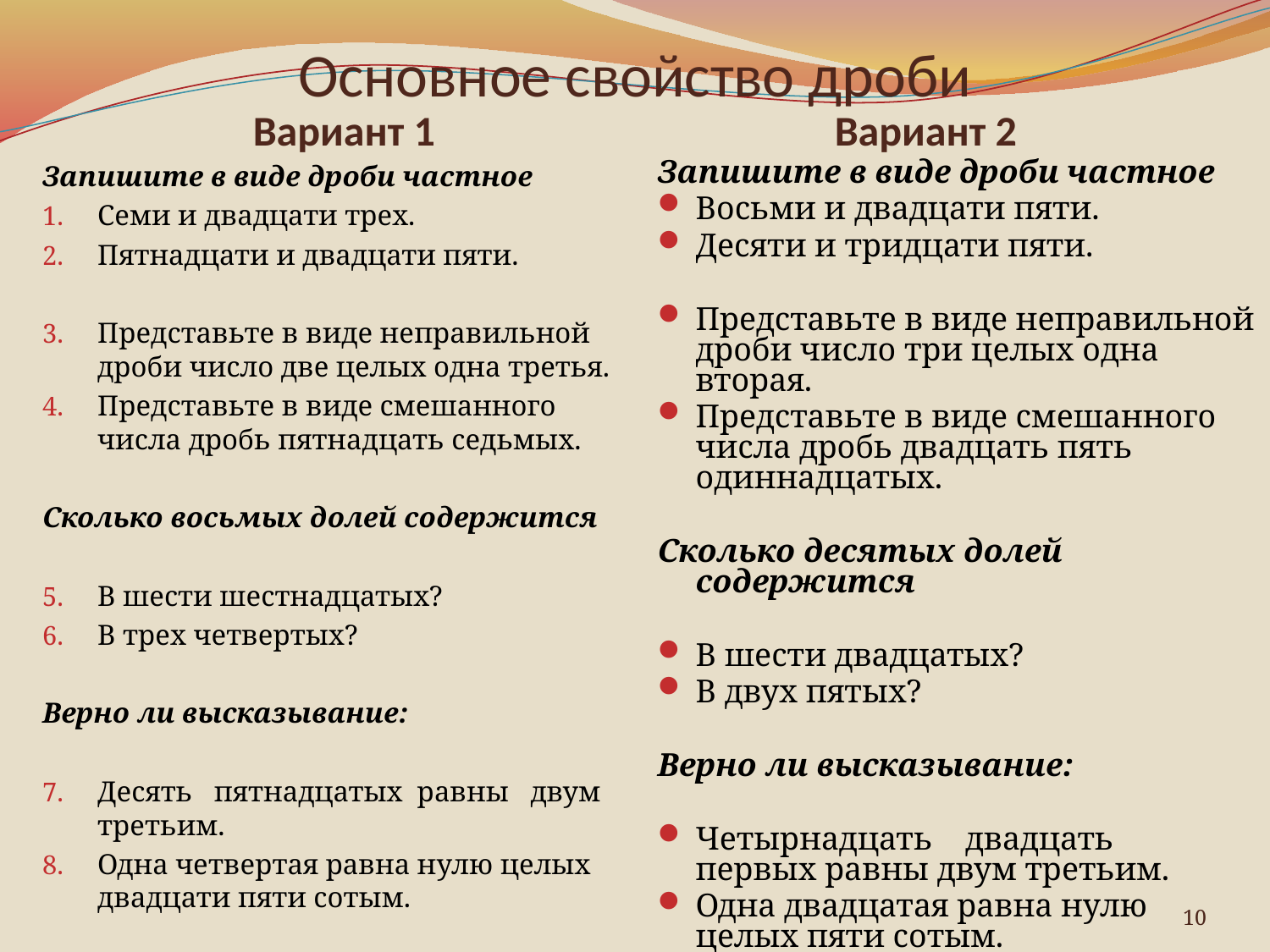

# Основное свойство дроби
Вариант 1
Вариант 2
Запишите в виде дроби частное
Семи и двадцати трех.
Пятнадцати и двадцати пяти.

Представьте в виде неправильной дроби число две целых одна третья.
Представьте в виде смешанного числа дробь пятнадцать седьмых.

Сколько восьмых долей содержится

В шести шестнадцатых?
В трех четвертых?

Верно ли высказывание:

Десять   пятнадцатых  равны   двум третьим.
Одна четвертая равна нулю целых двадцати пяти сотым.

Запишите в виде дроби частное
Восьми и двадцати пяти.
Десяти и тридцати пяти.

Представьте в виде неправильной дроби число три целых одна вторая.
Представьте в виде смешанного числа дробь двадцать пять одиннадцатых.

Сколько десятых долей содержится

В шести двадцатых?
В двух пятых?

Верно ли высказывание:

Четырнадцать    двадцать    первых равны двум третьим.
Одна двадцатая равна нулю целых пяти сотым.
10